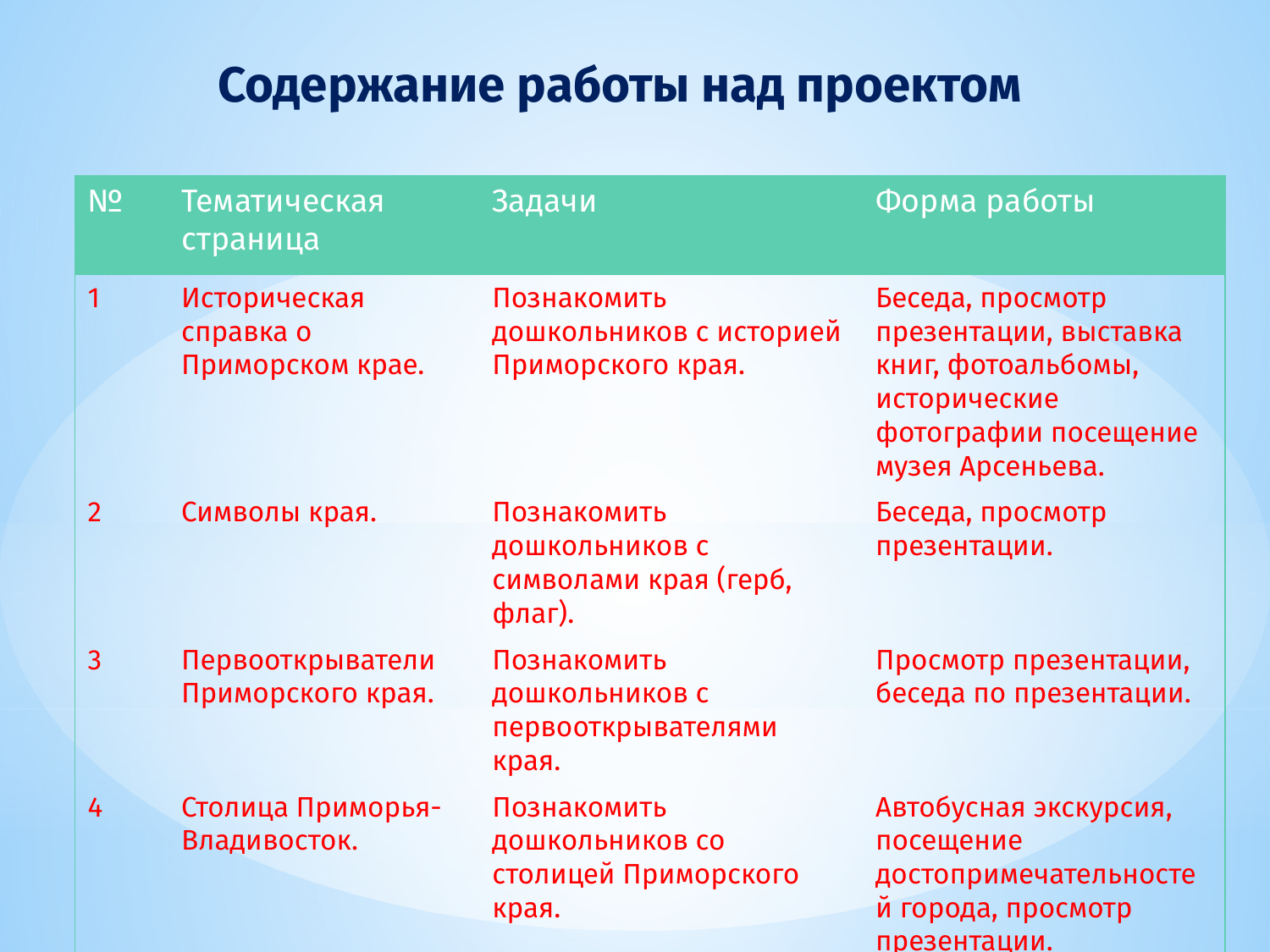

# Содержание работы над проектом
| № | Тематическая страница | Задачи | Форма работы |
| --- | --- | --- | --- |
| 1 | Историческая справка о Приморском крае. | Познакомить дошкольников с историей Приморского края. | Беседа, просмотр презентации, выставка книг, фотоальбомы, исторические фотографии посещение музея Арсеньева. |
| 2 | Символы края. | Познакомить дошкольников с символами края (герб, флаг). | Беседа, просмотр презентации. |
| 3 | Первооткрыватели Приморского края. | Познакомить дошкольников с первооткрывателями края. | Просмотр презентации, беседа по презентации. |
| 4 | Столица Приморья-Владивосток. | Познакомить дошкольников со столицей Приморского края. | Автобусная экскурсия, посещение достопримечательностей города, просмотр презентации. |